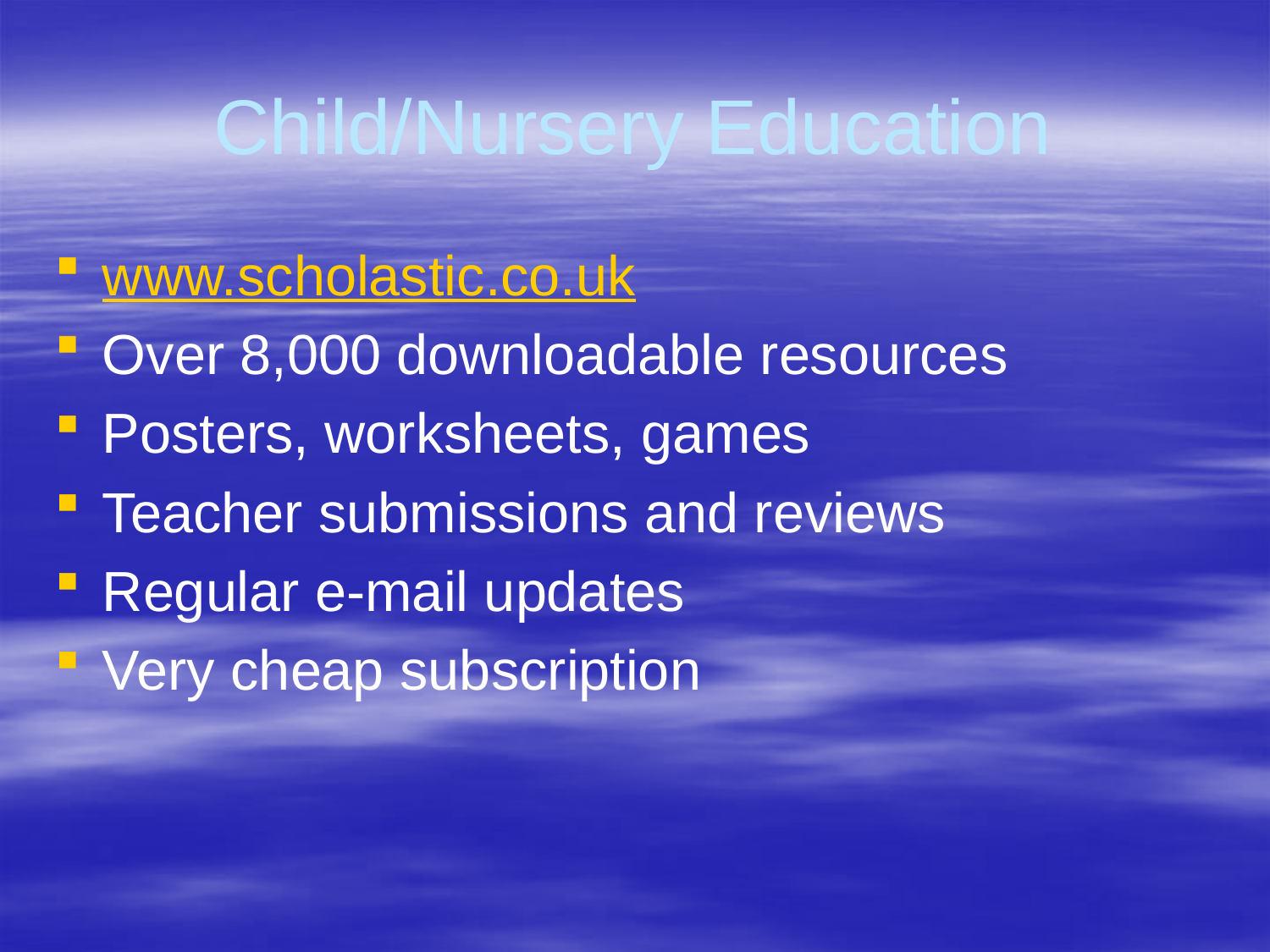

# Child/Nursery Education
www.scholastic.co.uk
Over 8,000 downloadable resources
Posters, worksheets, games
Teacher submissions and reviews
Regular e-mail updates
Very cheap subscription